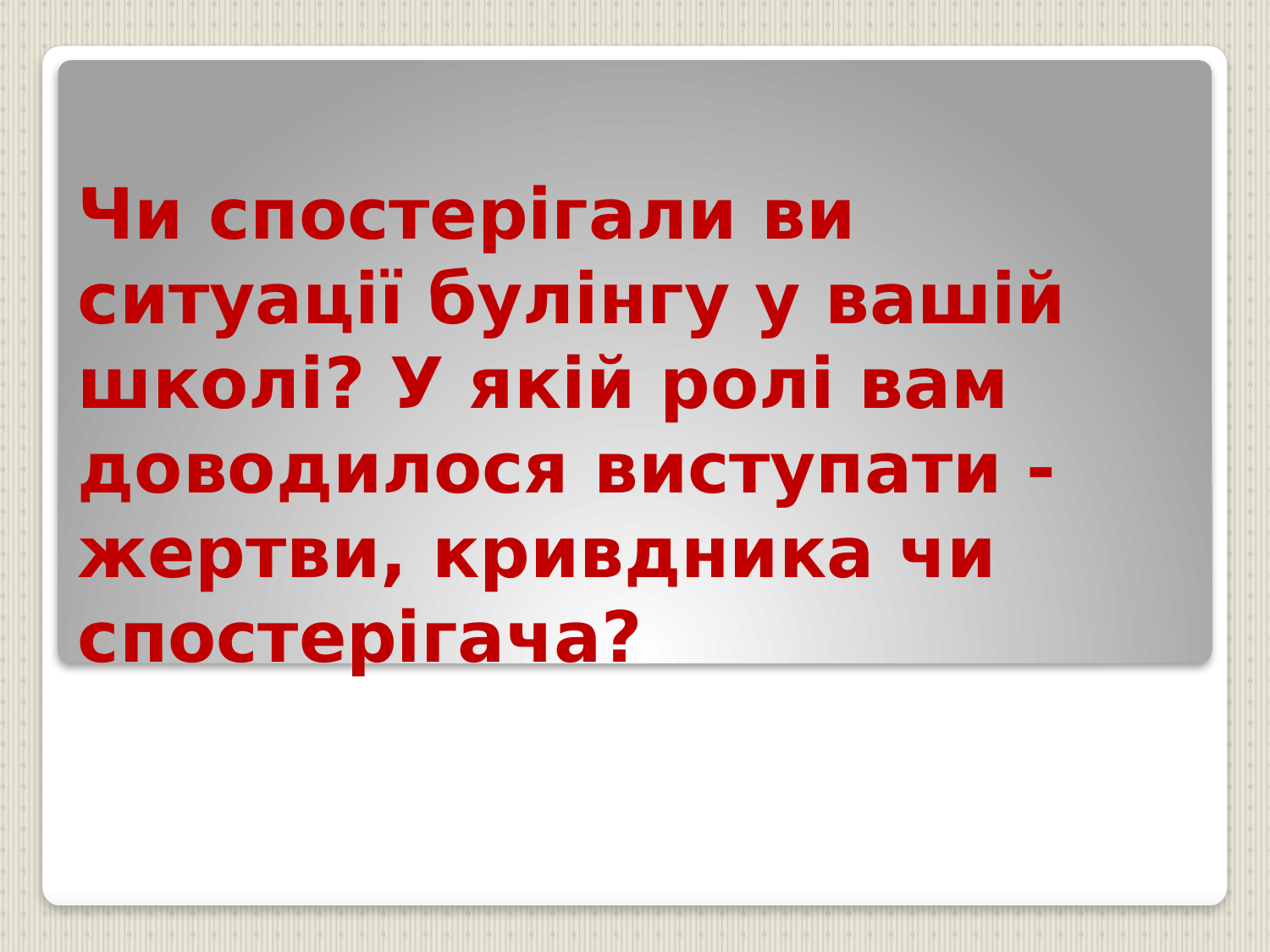

# Чи спостерігали ви ситуації булінгу у вашій школі? У якій ролі вам доводилося виступати - жертви, кривдника чи спостерігача?